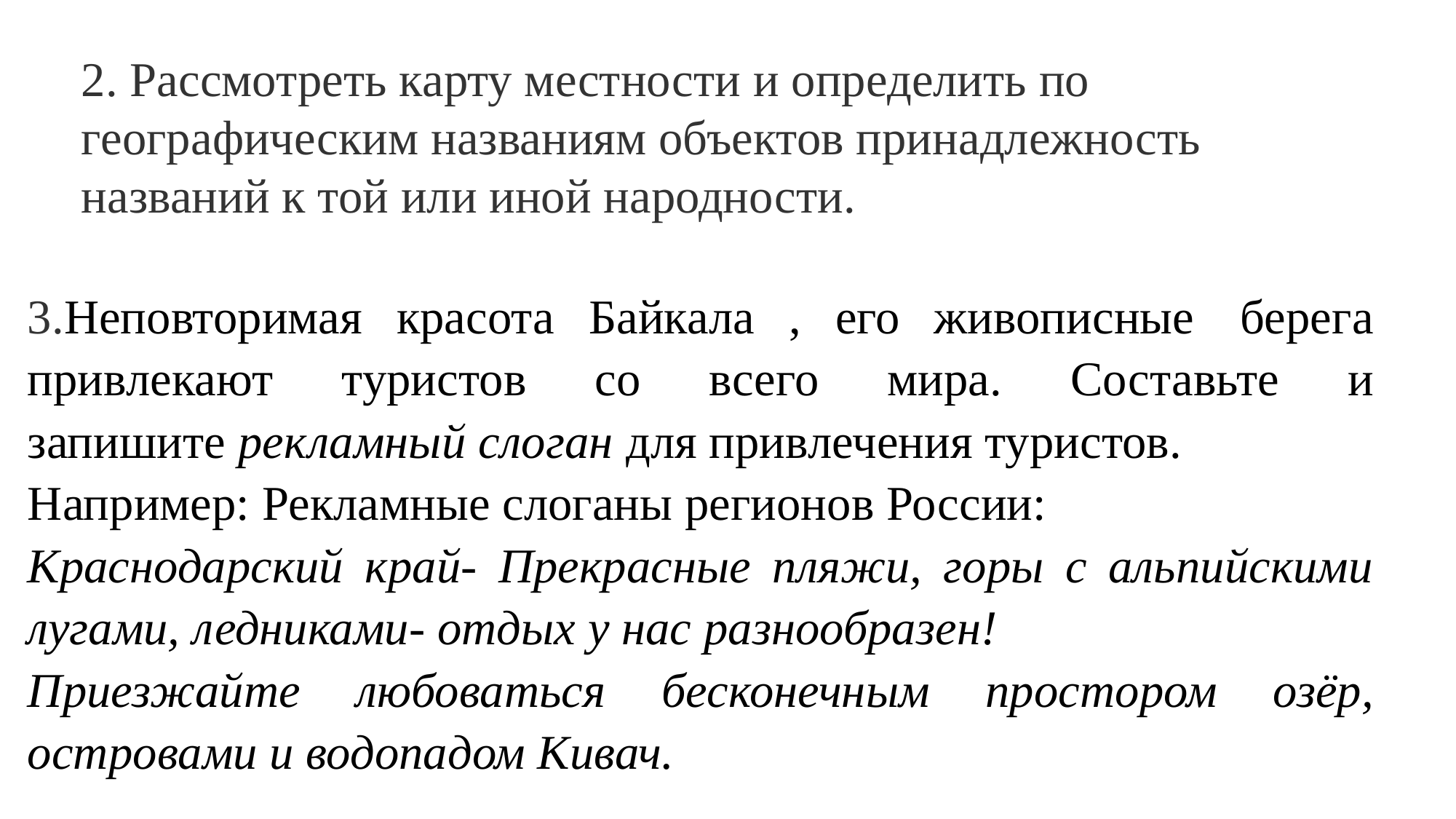

2. Рассмотреть карту местности и определить по географическим названиям объектов принадлежность названий к той или иной народности.

3.Неповторимая красота Байкала , его живописные  берега привлекают туристов со всего мира. Составьте и запишите рекламный слоган для привлечения туристов.
Например: Рекламные слоганы регионов России:
Краснодарский край- Прекрасные пляжи, горы с альпийскими лугами, ледниками- отдых у нас разнообразен!
Приезжайте любоваться бесконечным простором озёр, островами и водопадом Кивач.